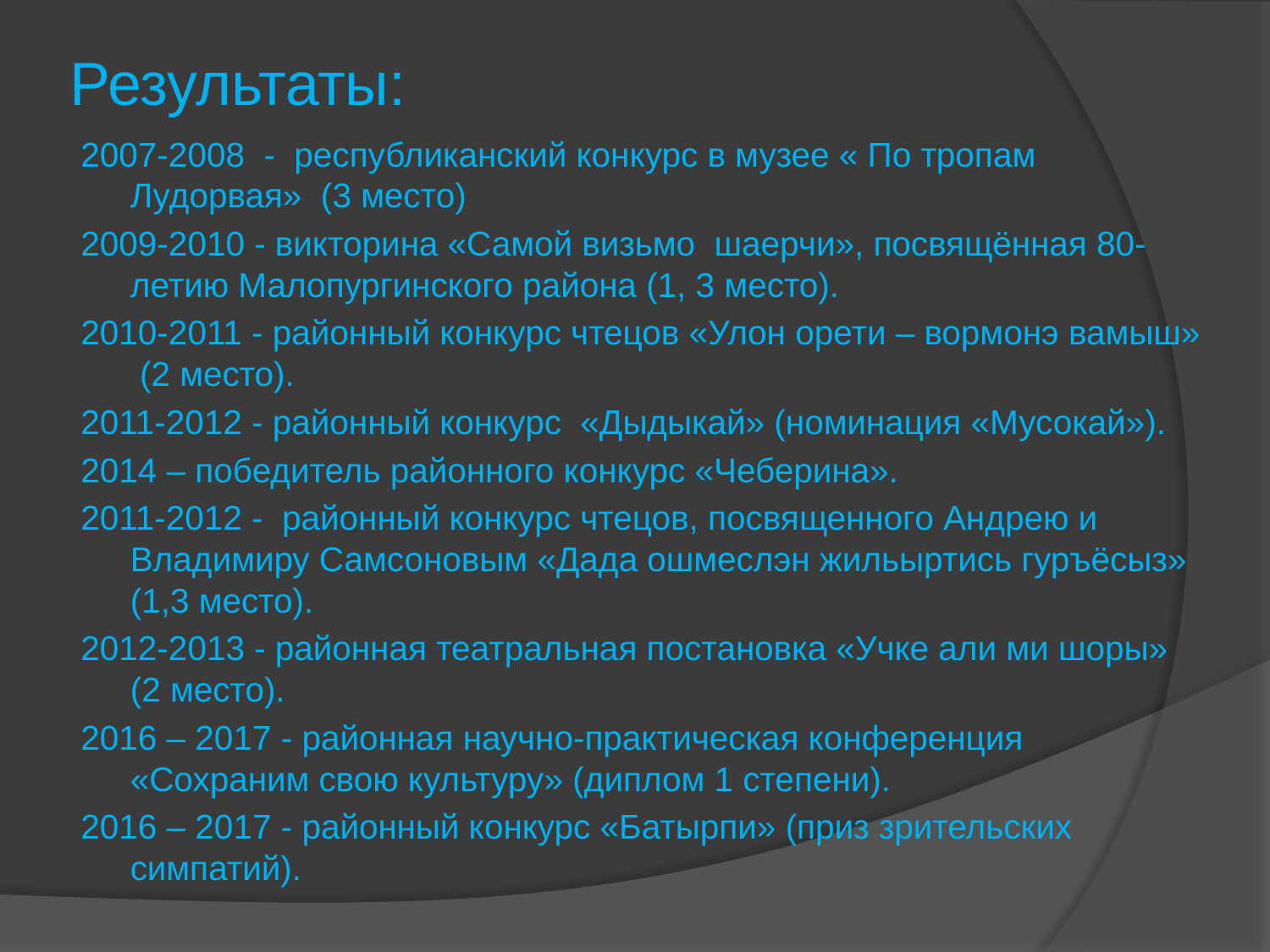

# Результаты:
2007-2008  -  республиканский конкурс в музее « По тропам Лудорвая»  (3 место)
2009-2010 - викторина «Самой визьмо  шаерчи», посвящённая 80-летию Малопургинского района (1, 3 место).
2010-2011 - районный конкурс чтецов «Улон орети – вормонэ вамыш»  (2 место).
2011-2012 - районный конкурс  «Дыдыкай» (номинация «Мусокай»).
2014 – победитель районного конкурс «Чеберина».
2011-2012 -  районный конкурс чтецов, посвященного Андрею и Владимиру Самсоновым «Дада ошмеслэн жильыртись гуръёсыз» (1,3 место).
2012-2013 - районная театральная постановка «Учке али ми шоры» (2 место).
2016 – 2017 - районная научно-практическая конференция «Сохраним свою культуру» (диплом 1 степени).
2016 – 2017 - районный конкурс «Батырпи» (приз зрительских симпатий).